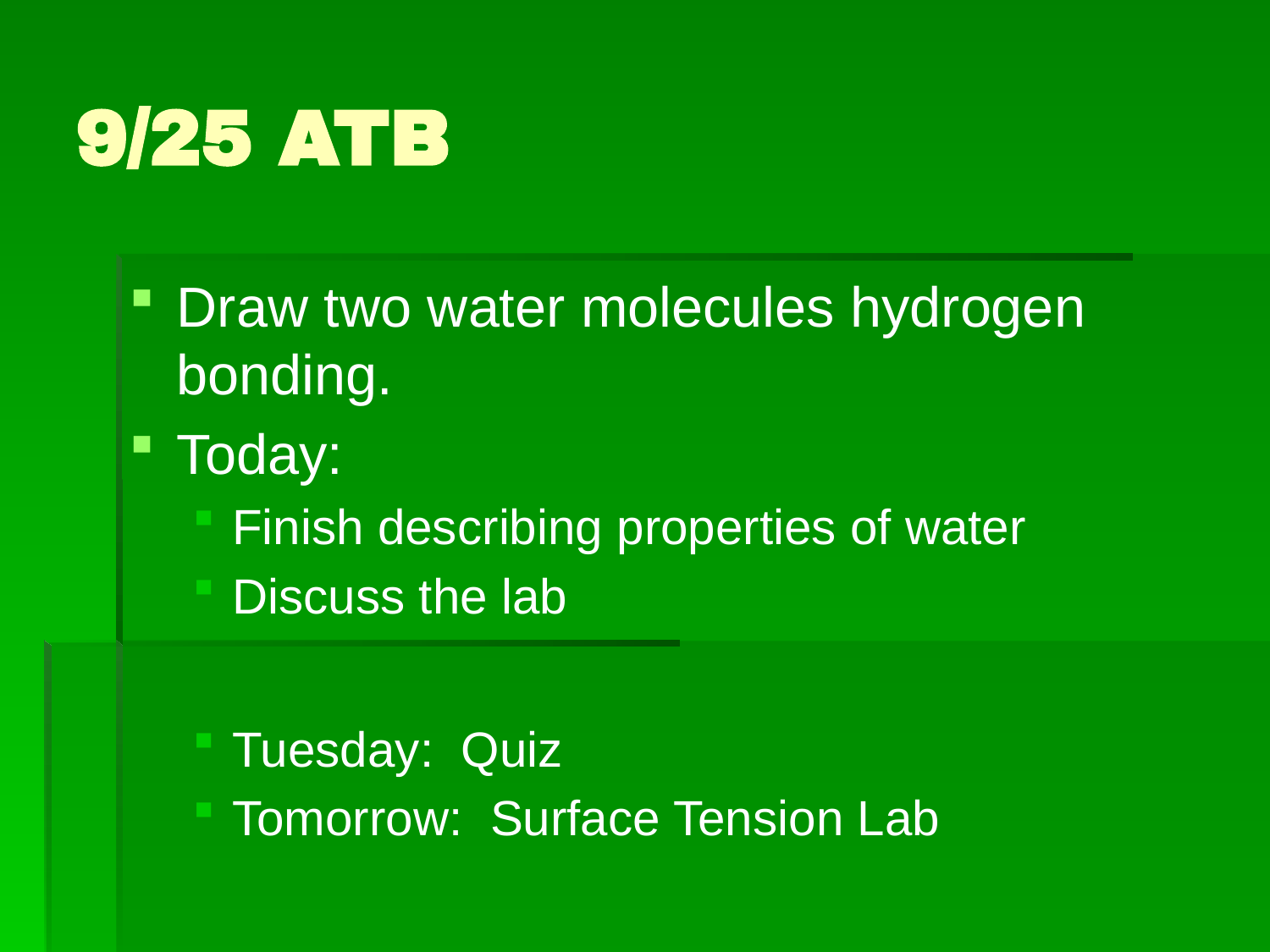

# 9/25 ATB
Draw two water molecules hydrogen bonding.
Today:
Finish describing properties of water
Discuss the lab

Tuesday:  Quiz
Tomorrow:  Surface Tension Lab